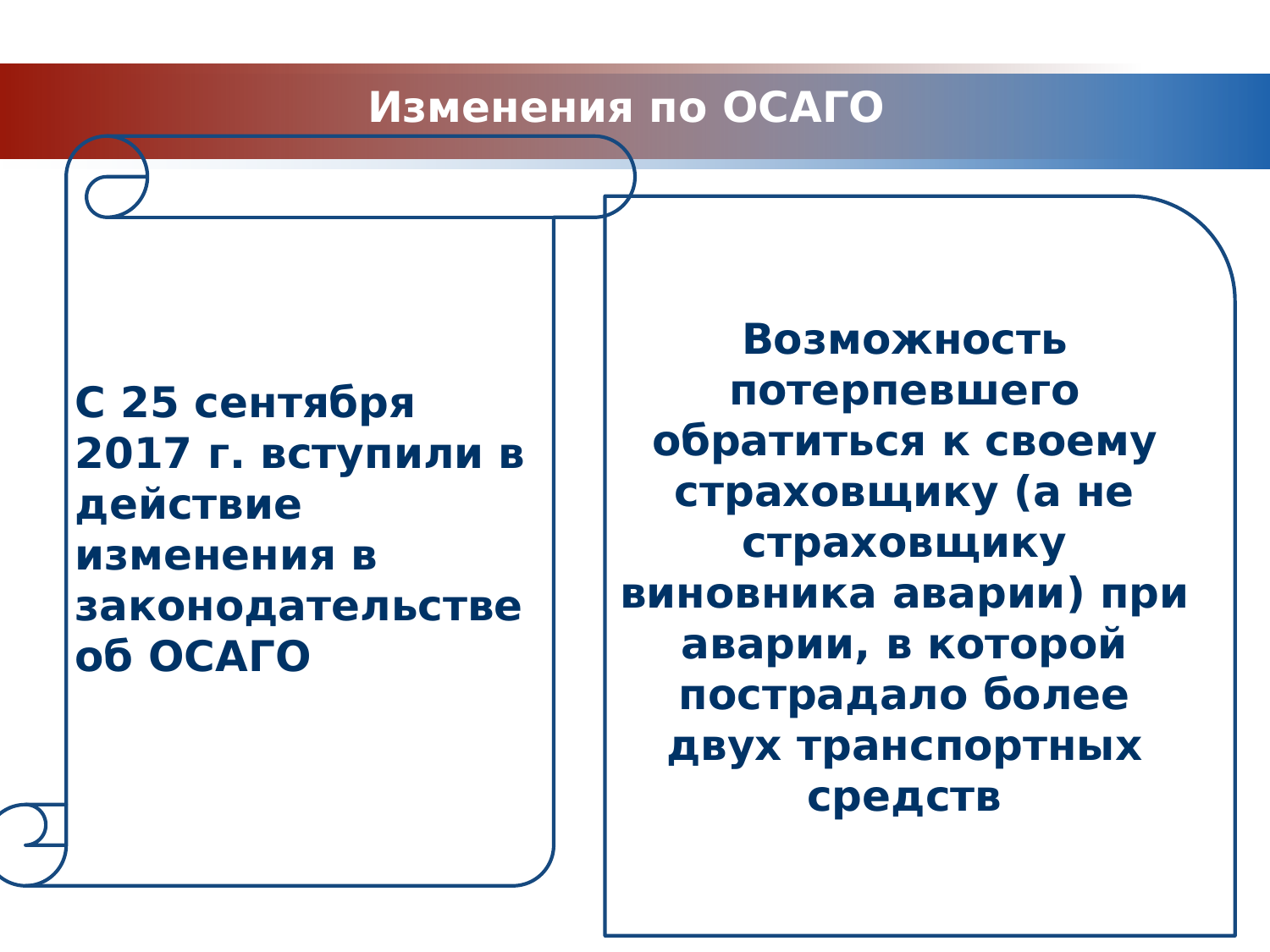

# Изменения по ОСАГО

Возможность потерпевшего обратиться к своему страховщику (а не страховщику виновника аварии) при аварии, в которой пострадало более двух транспортных средств
С 25 сентября 2017 г. вступили в действие изменения в законодательстве об ОСАГО